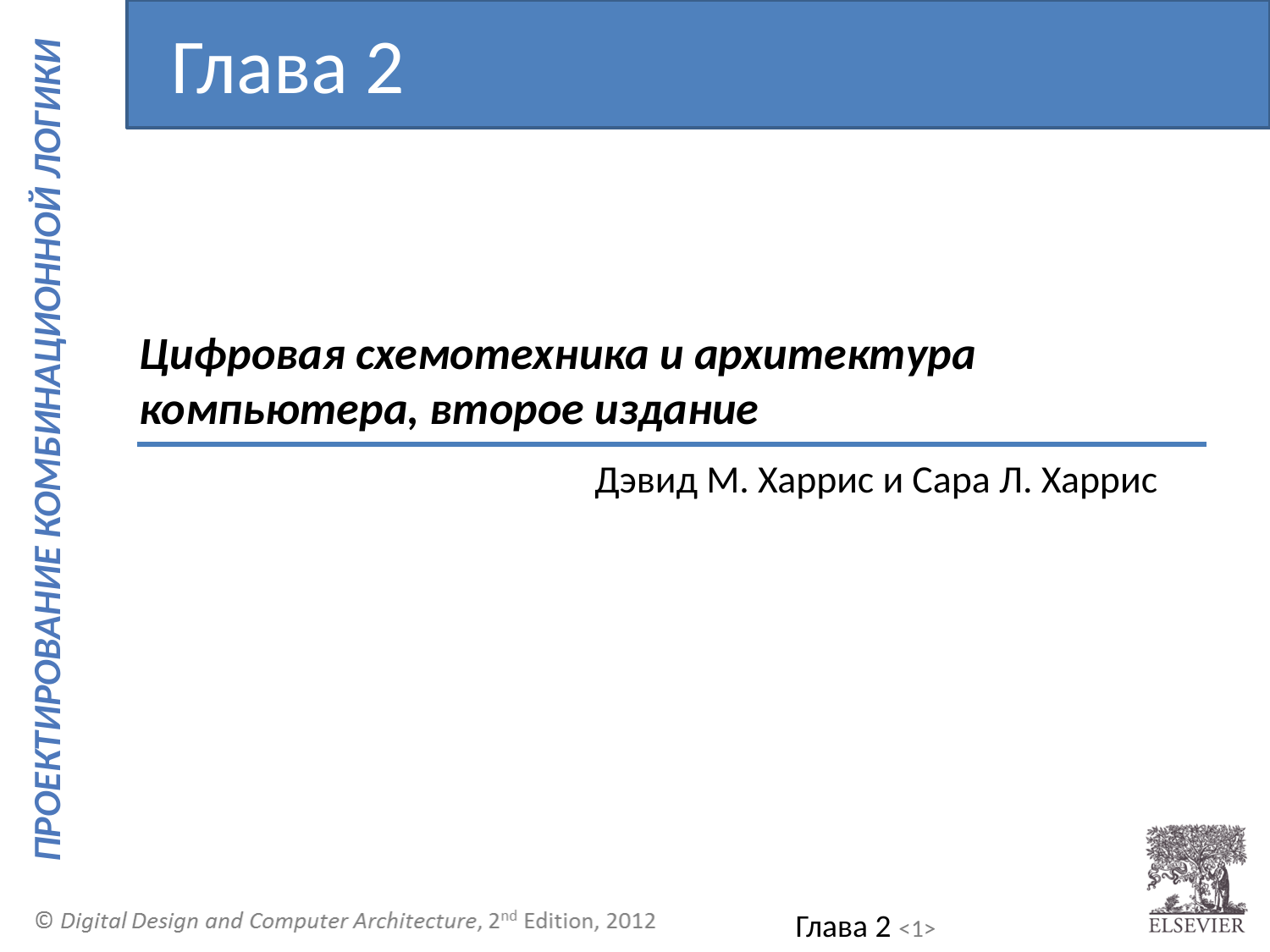

Глава 2
Цифровая схемотехника и архитектура  компьютера, второе издание
Дэвид М. Харрис и Сара Л. Харрис